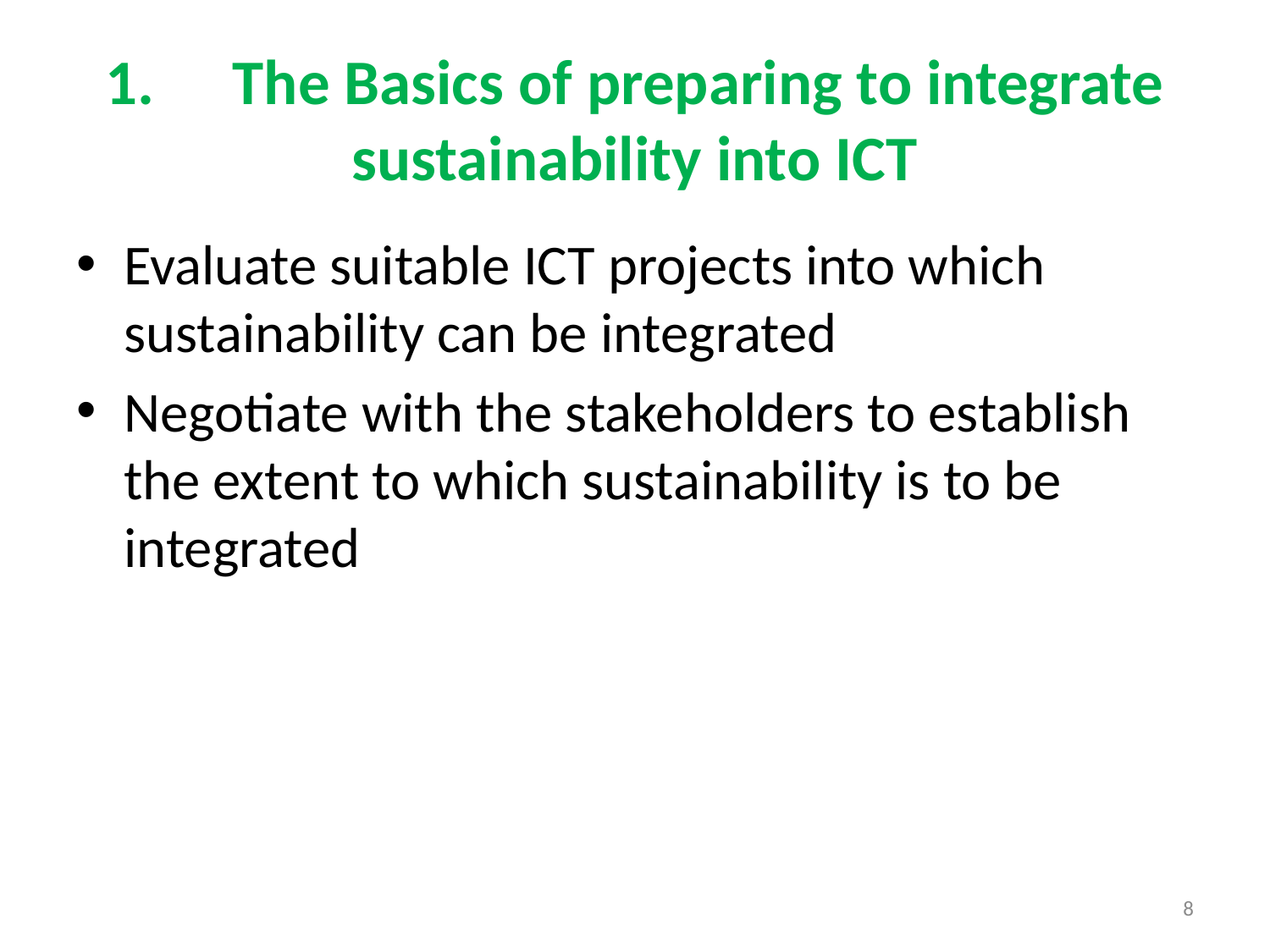

# 1.	The Basics of preparing to integrate sustainability into ICT
Evaluate suitable ICT projects into which sustainability can be integrated
Negotiate with the stakeholders to establish the extent to which sustainability is to be integrated

8